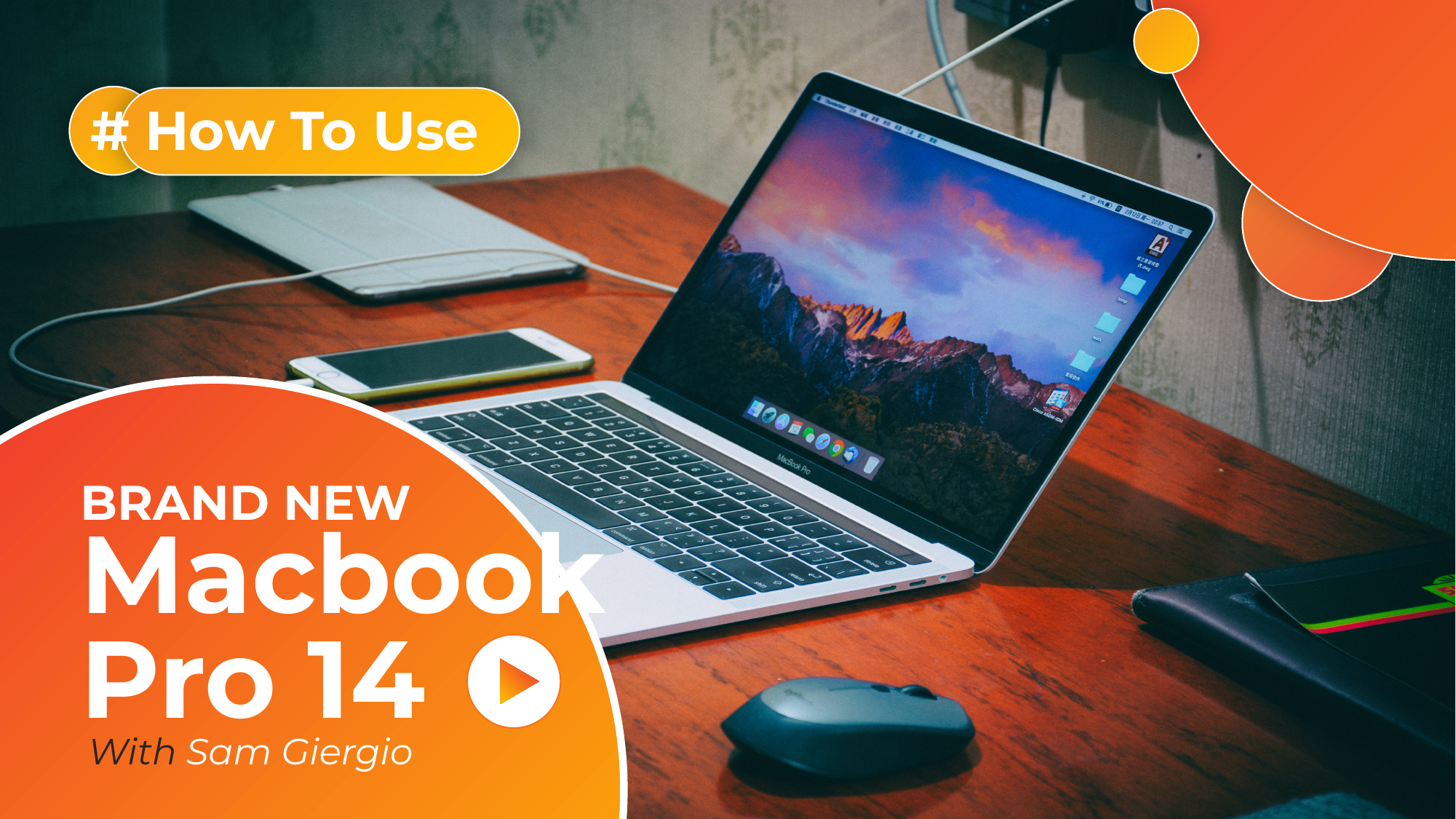

# How To Use

BRAND NEW Macbook Pro 14

With Sam Giergio